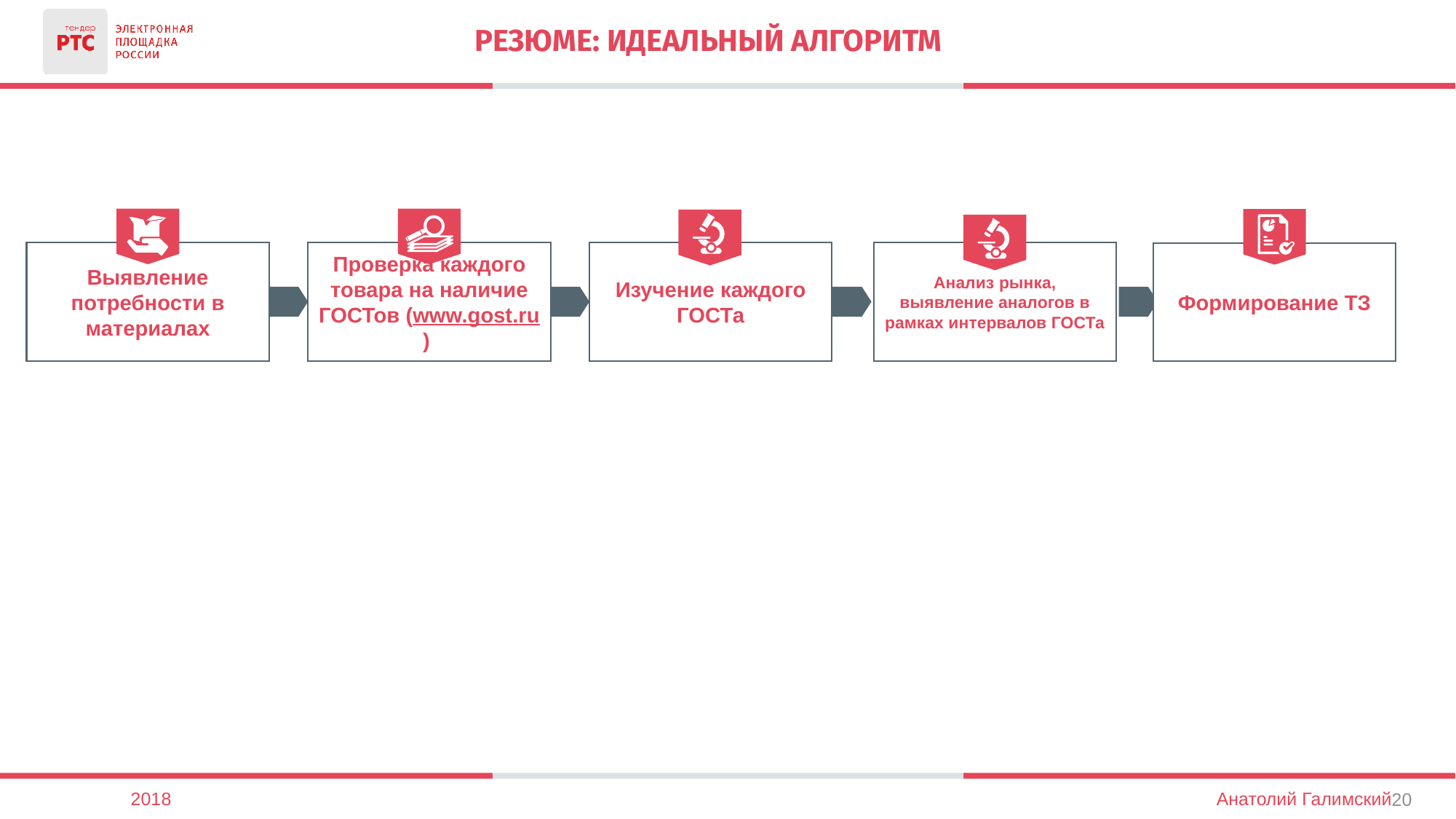

# Резюме: идеальный алгоритм

Выявление потребности в материалах
Проверка каждого товара на наличие ГОСТов (www.gost.ru)
Изучение каждого ГОСТа
Анализ рынка, выявление аналогов в рамках интервалов ГОСТа
Формирование ТЗ

20
2018
Анатолий Галимский